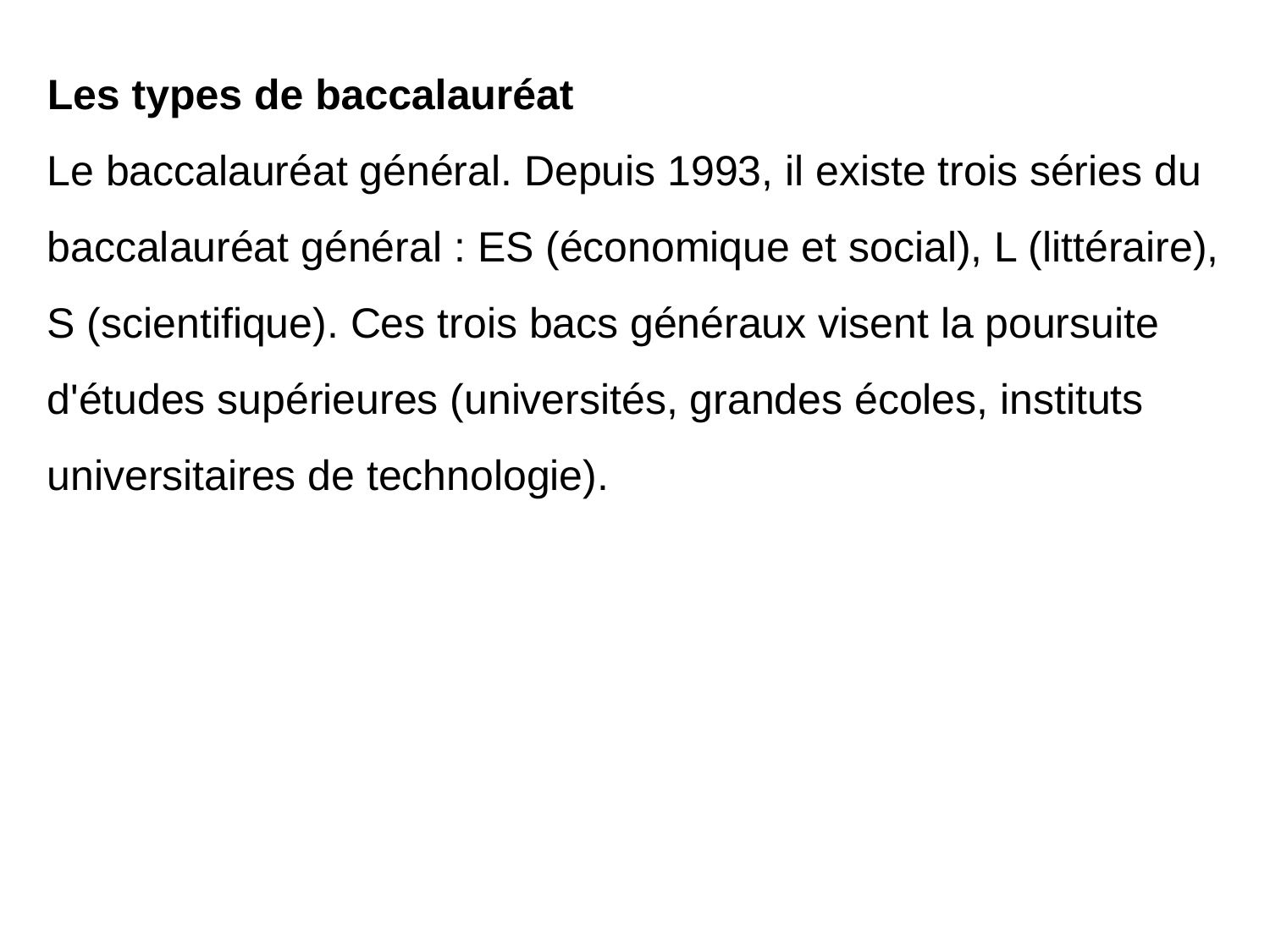

Les types de baccalauréat
Le baccalauréat général. Depuis 1993, il existe trois séries du baccalauréat général : ES (économique et social), L (littéraire), S (scientifique). Ces trois bacs généraux visent la poursuite d'études supérieures (universités, grandes écoles, instituts universitaires de technologie).